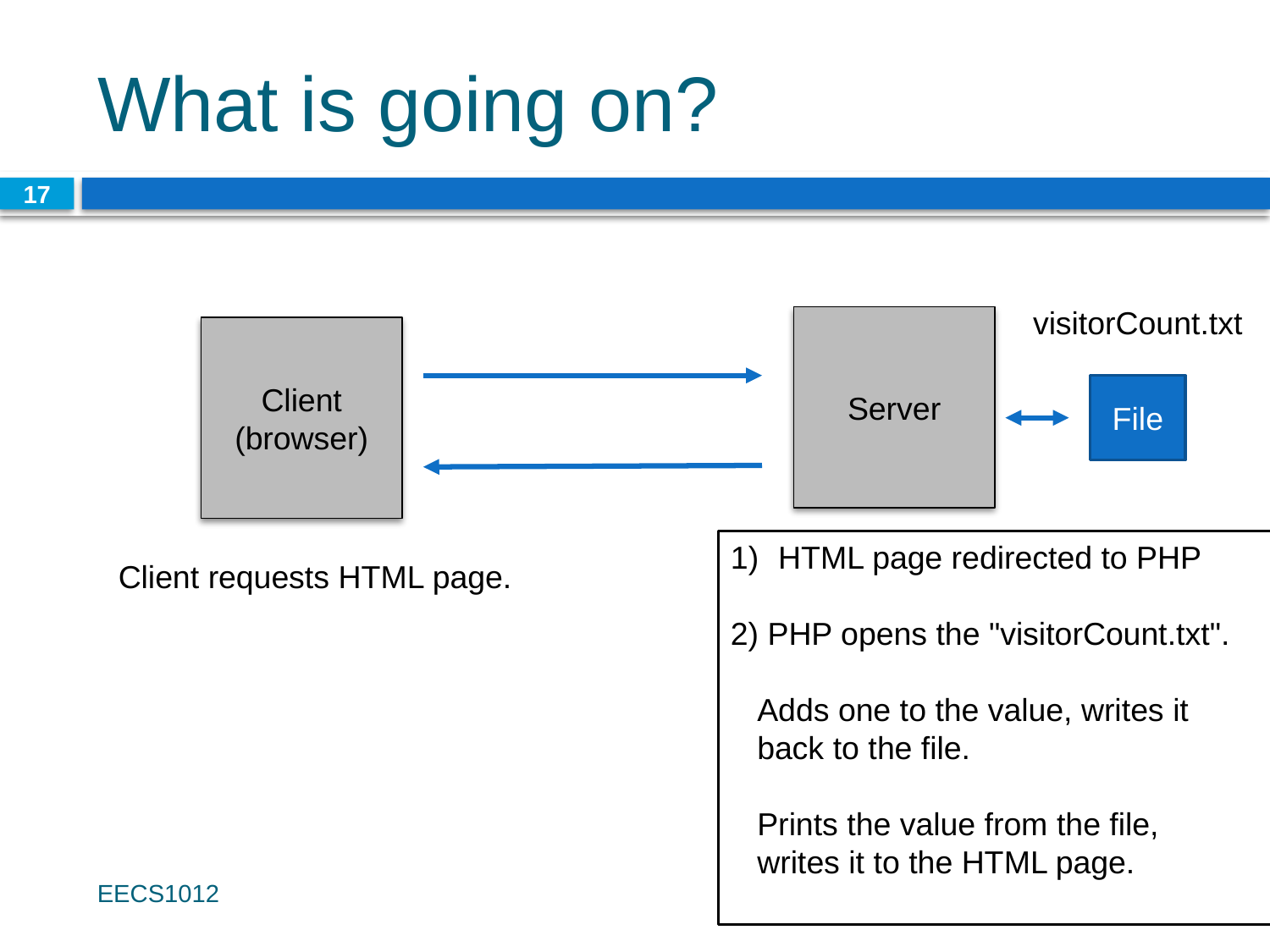

# What is going on?
17
visitorCount.txt
Server
Client
(browser)
File
HTML page redirected to PHP

2) PHP opens the "visitorCount.txt".
   Adds one to the value, writes it
   back to the file.

   Prints the value from the file,
   writes it to the HTML page.

Client requests HTML page.

EECS1012